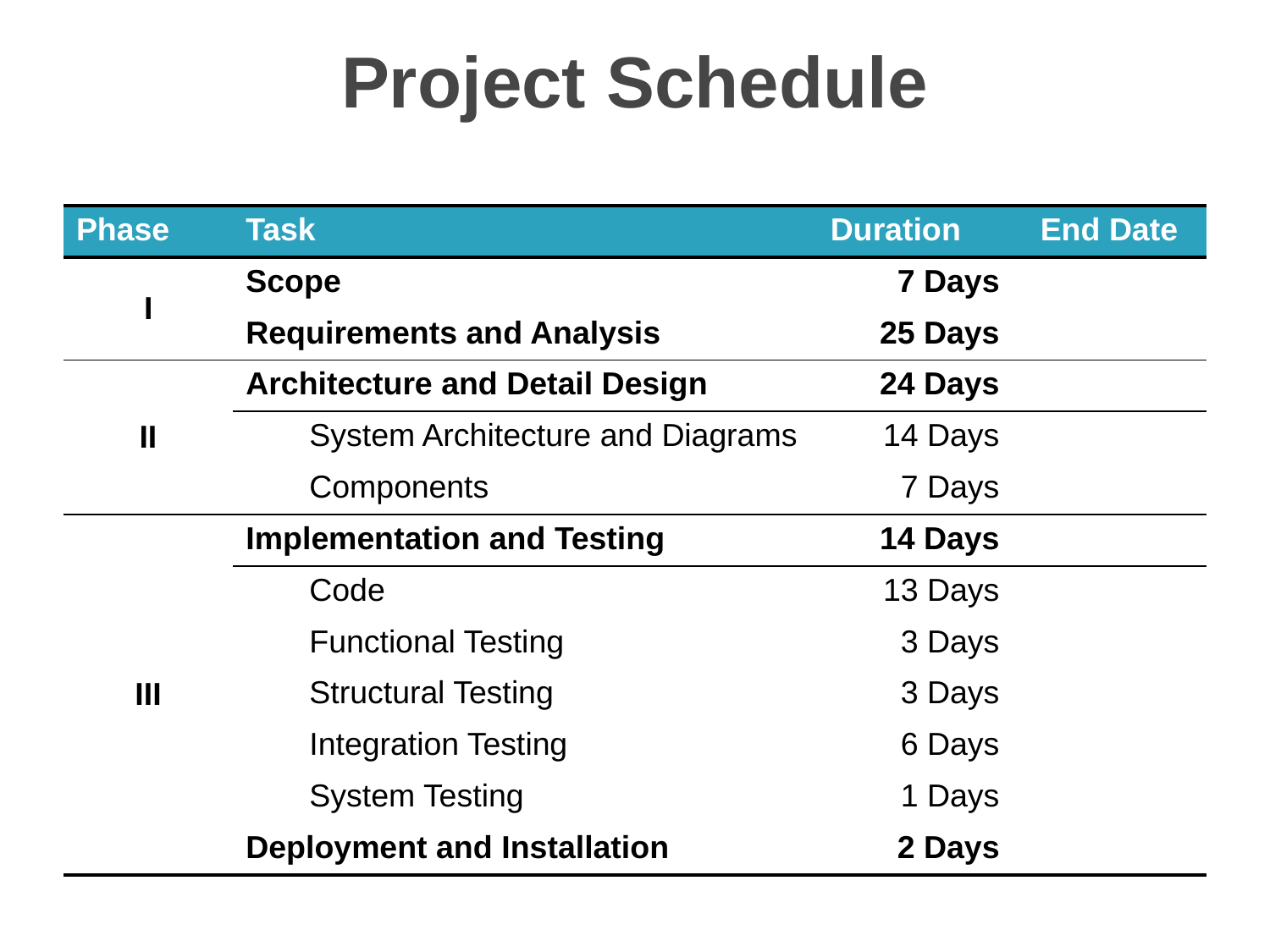

# Project Schedule
| Phase | Task | Duration | End Date |
| --- | --- | --- | --- |
| I | Scope | 7 Days |  |
|  | Requirements and Analysis | 25 Days |  |
| II | Architecture and Detail Design | 24 Days |  |
|  | System Architecture and Diagrams | 14 Days |  |
|  | Components | 7 Days |  |
| III | Implementation and Testing | 14 Days |  |
|  | Code | 13 Days |  |
|  | Functional Testing | 3 Days |  |
|  | Structural Testing | 3 Days |  |
|  | Integration Testing | 6 Days |  |
|  | System Testing | 1 Days |  |
|  | Deployment and Installation | 2 Days |  |